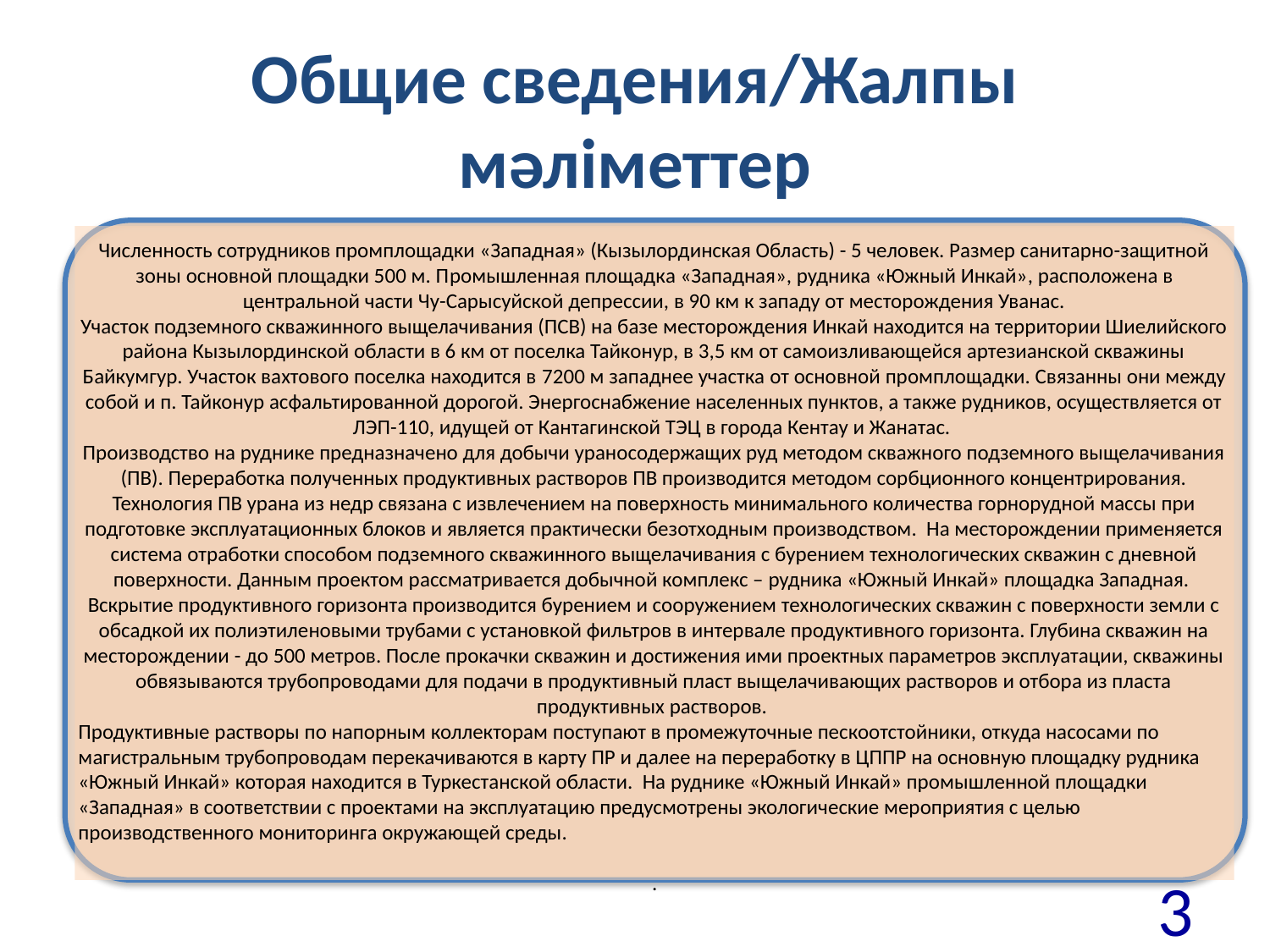

# Общие сведения/Жалпы мәліметтер

Численность сотрудников промплощадки «Западная» (Кызылординская Область) - 5 человек. Размер санитарно-защитной зоны основной площадки 500 м. Промышленная площадка «Западная», рудника «Южный Инкай», расположена в центральной части Чу-Сарысуйской депрессии, в 90 км к западу от месторождения Уванас.
Участок подземного скважинного выщелачивания (ПСВ) на базе месторождения Инкай находится на территории Шиелийского района Кызылординской области в 6 км от поселка Тайконур, в 3,5 км от самоизливающейся артезианской скважины Байкумгур. Участок вахтового поселка находится в 7200 м западнее участка от основной промплощадки. Связанны они между собой и п. Тайконур асфальтированной дорогой. Энергоснабжение населенных пунктов, а также рудников, осуществляется от ЛЭП-110, идущей от Кантагинской ТЭЦ в города Кентау и Жанатас.
Производство на руднике предназначено для добычи ураносодержащих руд методом скважного подземного выщелачивания (ПВ). Переработка полученных продуктивных растворов ПВ производится методом сорбционного концентрирования. Технология ПВ урана из недр связана с извлечением на поверхность минимального количества горнорудной массы при подготовке эксплуатационных блоков и является практически безотходным производством.  На месторождении применяется система отработки способом подземного скважинного выщелачивания с бурением технологических скважин с дневной поверхности. Данным проектом рассматривается добычной комплекс – рудника «Южный Инкай» площадка Западная.  Вскрытие продуктивного горизонта производится бурением и сооружением технологических скважин с поверхности земли с обсадкой их полиэтиленовыми трубами с установкой фильтров в интервале продуктивного горизонта. Глубина скважин на месторождении - до 500 метров. После прокачки скважин и достижения ими проектных параметров эксплуатации, скважины обвязываются трубопроводами для подачи в продуктивный пласт выщелачивающих растворов и отбора из пласта продуктивных растворов.
Продуктивные растворы по напорным коллекторам поступают в промежуточные пескоотстойники, откуда насосами по магистральным трубопроводам перекачиваются в карту ПР и далее на переработку в ЦППР на основную площадку рудника «Южный Инкай» которая находится в Туркестанской области.  На руднике «Южный Инкай» промышленной площадки «Западная» в соответствии с проектами на эксплуатацию предусмотрены экологические мероприятия с целью производственного мониторинга окружающей среды.

.

3